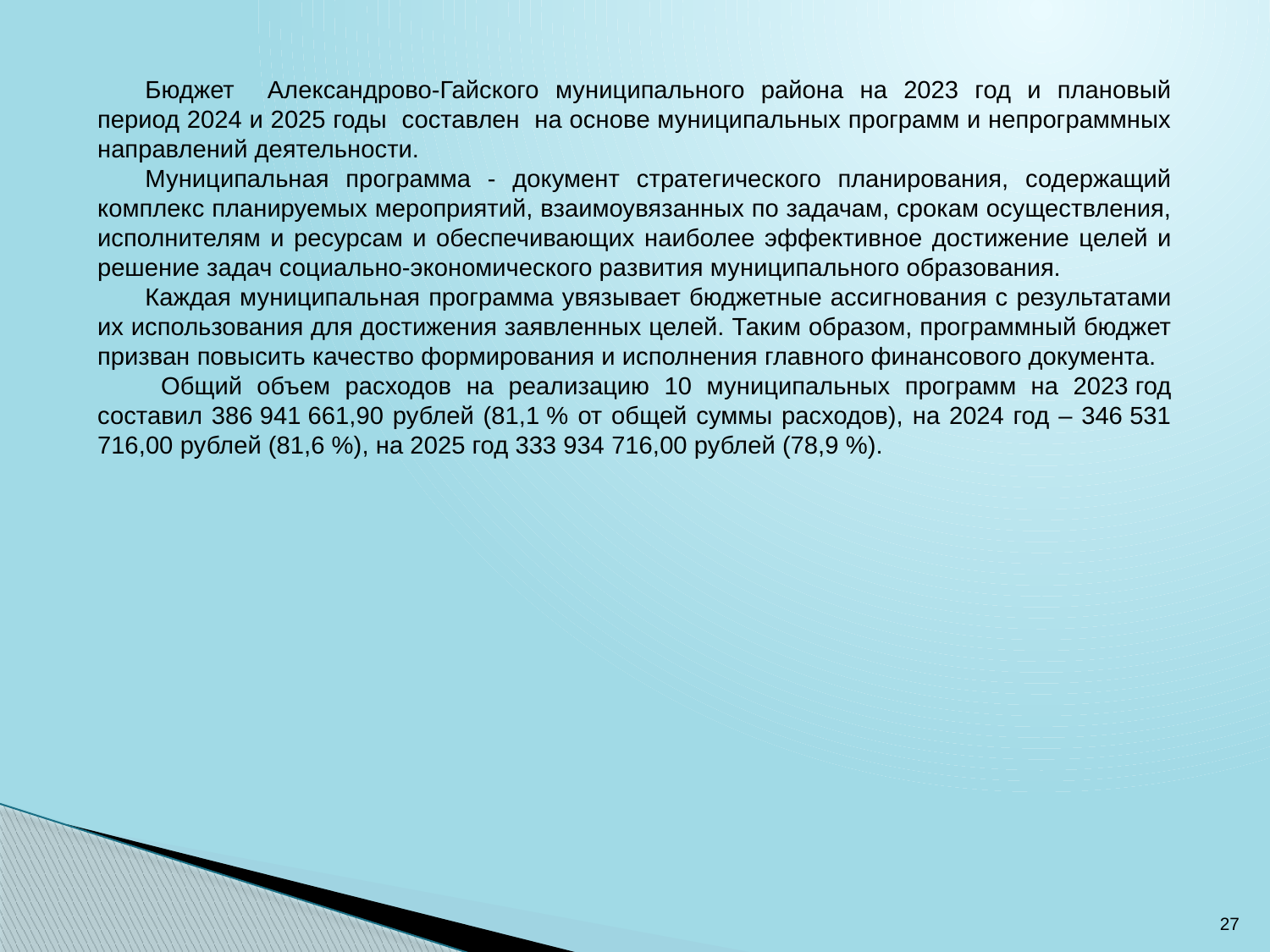

Бюджет  Александрово-Гайского муниципального района на 2023 год и плановый период 2024 и 2025 годы  составлен  на основе муниципальных программ и непрограммных направлений деятельности.
Муниципальная программа - документ стратегического планирования, содержащий комплекс планируемых мероприятий, взаимоувязанных по задачам, срокам осуществления, исполнителям и ресурсам и обеспечивающих наиболее эффективное достижение целей и решение задач социально-экономического развития муниципального образования.
Каждая муниципальная программа увязывает бюджетные ассигнования с результатами их использования для достижения заявленных целей. Таким образом, программный бюджет призван повысить качество формирования и исполнения главного финансового документа.
Общий объем расходов на реализацию 10 муниципальных программ на 2023 год составил 386 941 661,90 рублей (81,1 % от общей суммы расходов), на 2024 год – 346 531 716,00 рублей (81,6 %), на 2025 год 333 934 716,00 рублей (78,9 %).

27